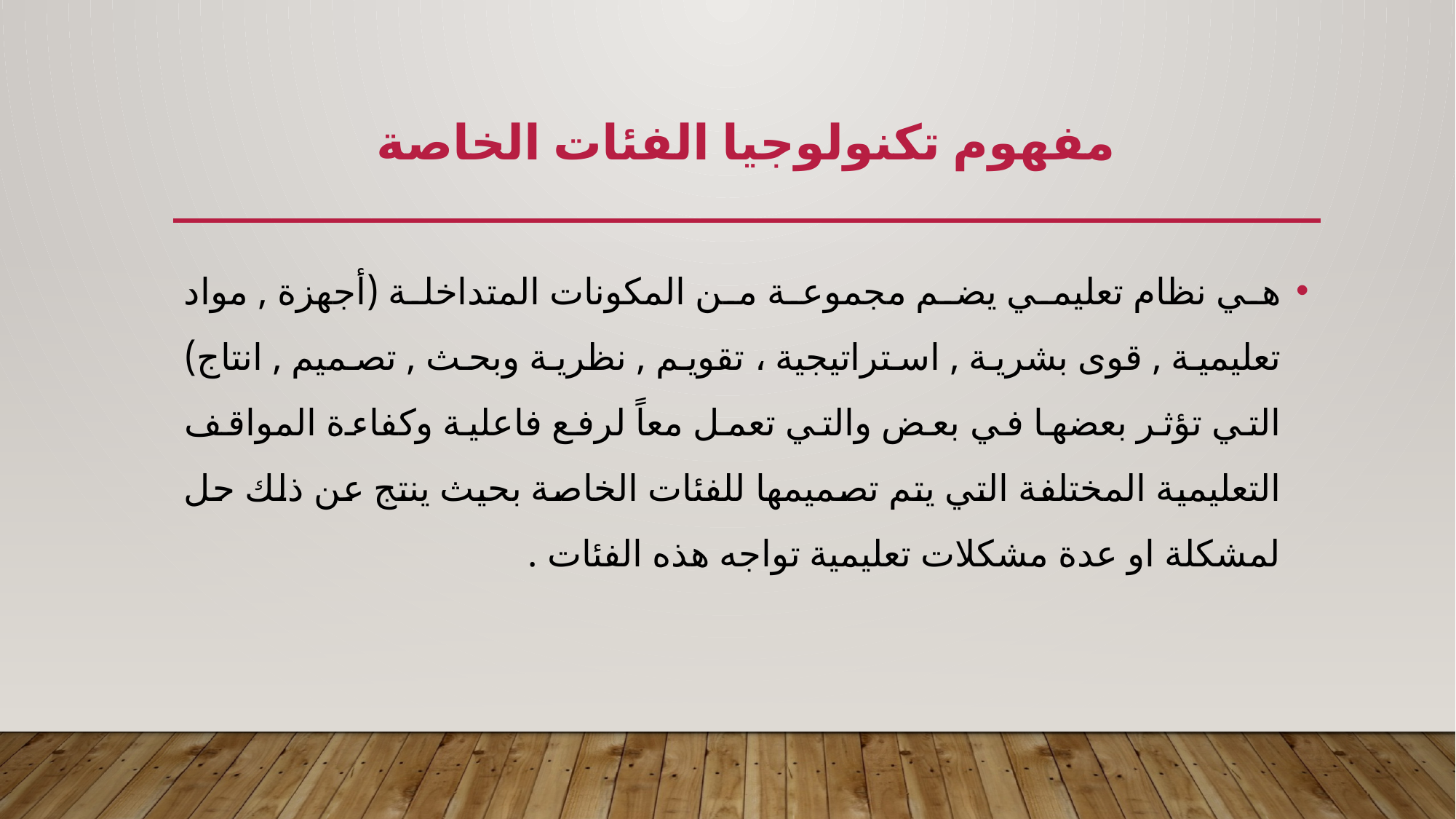

# مفهوم تكنولوجيا الفئات الخاصة
هي نظام تعليمي يضم مجموعة من المكونات المتداخلة (أجهزة , مواد تعليمية , قوى بشرية , استراتيجية ، تقويم , نظرية وبحث , تصميم , انتاج) التي تؤثر بعضها في بعض والتي تعمل معاً لرفع فاعلية وكفاءة المواقف التعليمية المختلفة التي يتم تصميمها للفئات الخاصة بحيث ينتج عن ذلك حل لمشكلة او عدة مشكلات تعليمية تواجه هذه الفئات .